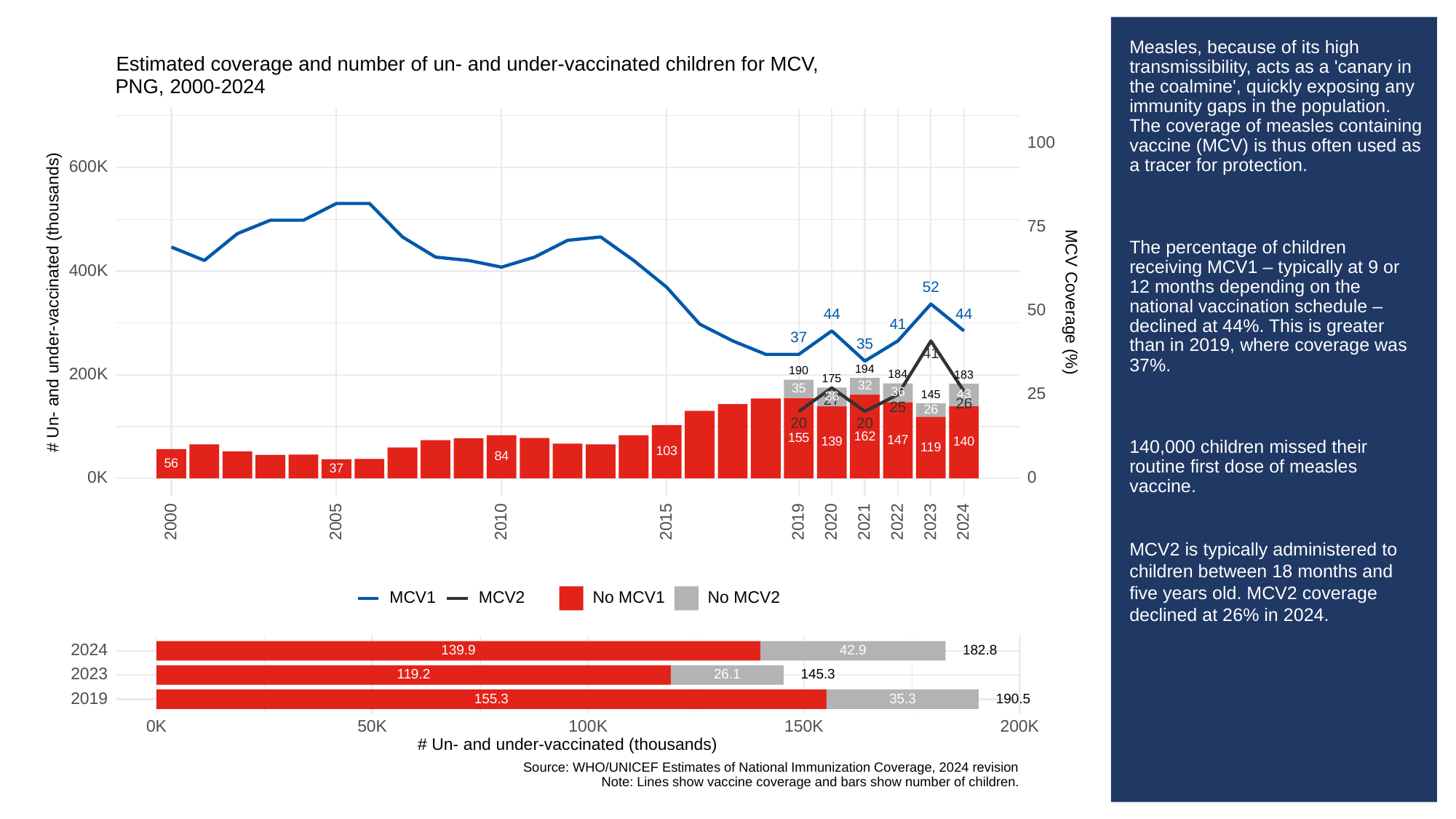

# Measles, because of its high transmissibility, acts as a 'canary in the coalmine', quickly exposing any immunity gaps in the population. The coverage of measles containing vaccine (MCV) is thus often used as a tracer for protection.

The percentage of children receiving MCV1 – typically at 9 or 12 months depending on the national vaccination schedule – declined at 44%. This is greater than in 2019, where coverage was 37%.

140,000 children missed their routine first dose of measles vaccine.

MCV2 is typically administered to children between 18 months and five years old. MCV2 coverage declined at 26% in 2024.

Estimated coverage and number of un- and under-vaccinated children for MCV,
PNG, 2000-2024

100
600K

75
400K

52
# Un- and under-vaccinated (thousands)
MCV Coverage (%)
50
44
44
41

37
35

41
194
190
200K
184
183

175

32

35

36
25
43
145
36

27

26
25

26

20
20

162
155

147
140
139

119

103

84

56

37
0K
0

2023
2000
2005
2010
2015
2019
2020
2021
2022
2024

MCV1
MCV2
No MCV1
No MCV2

2024
139.9
42.9
182.8

2023
145.3
119.2
26.1

2019
155.3
35.3
190.5

0K
50K
100K
150K
200K
# Un- and under-vaccinated (thousands)
Source: WHO/UNICEF Estimates of National Immunization Coverage, 2024 revision
Note: Lines show vaccine coverage and bars show number of children.